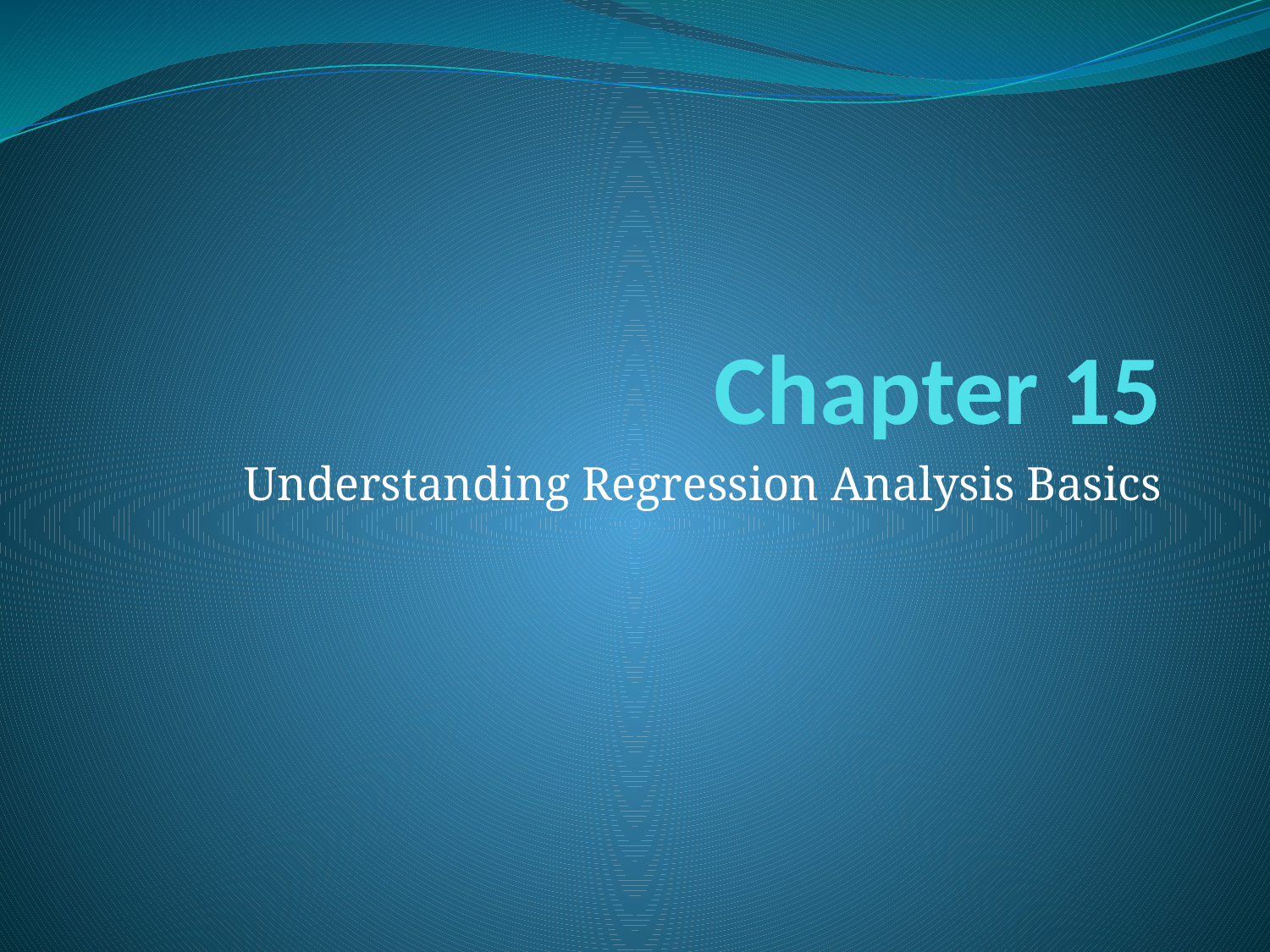

# Chapter 15
Understanding Regression Analysis Basics